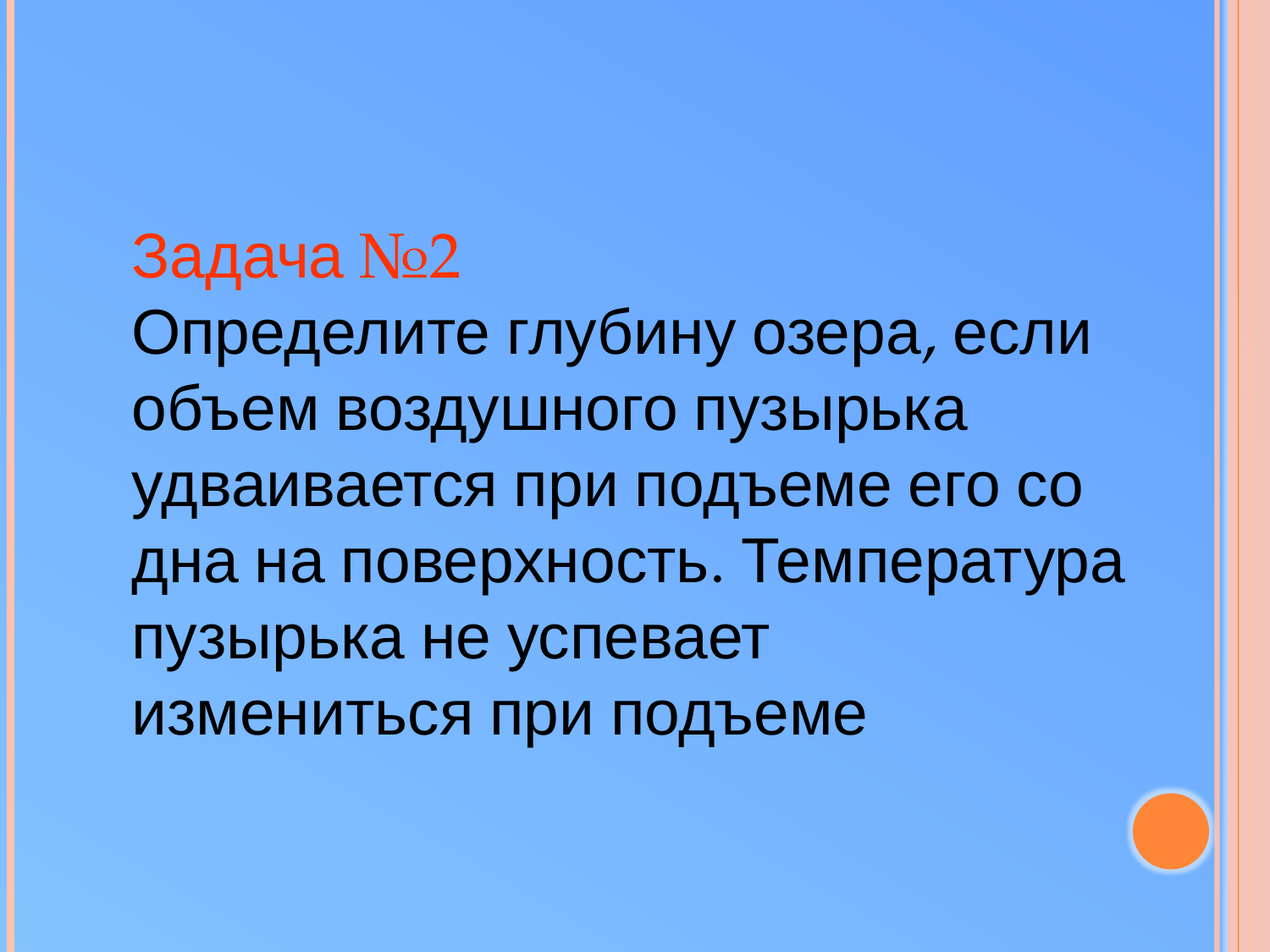

Задача №2
Определите глубину озера, если объем воздушного пузырька удваивается при подъеме его со дна на поверхность. Температура пузырька не успевает измениться при подъеме